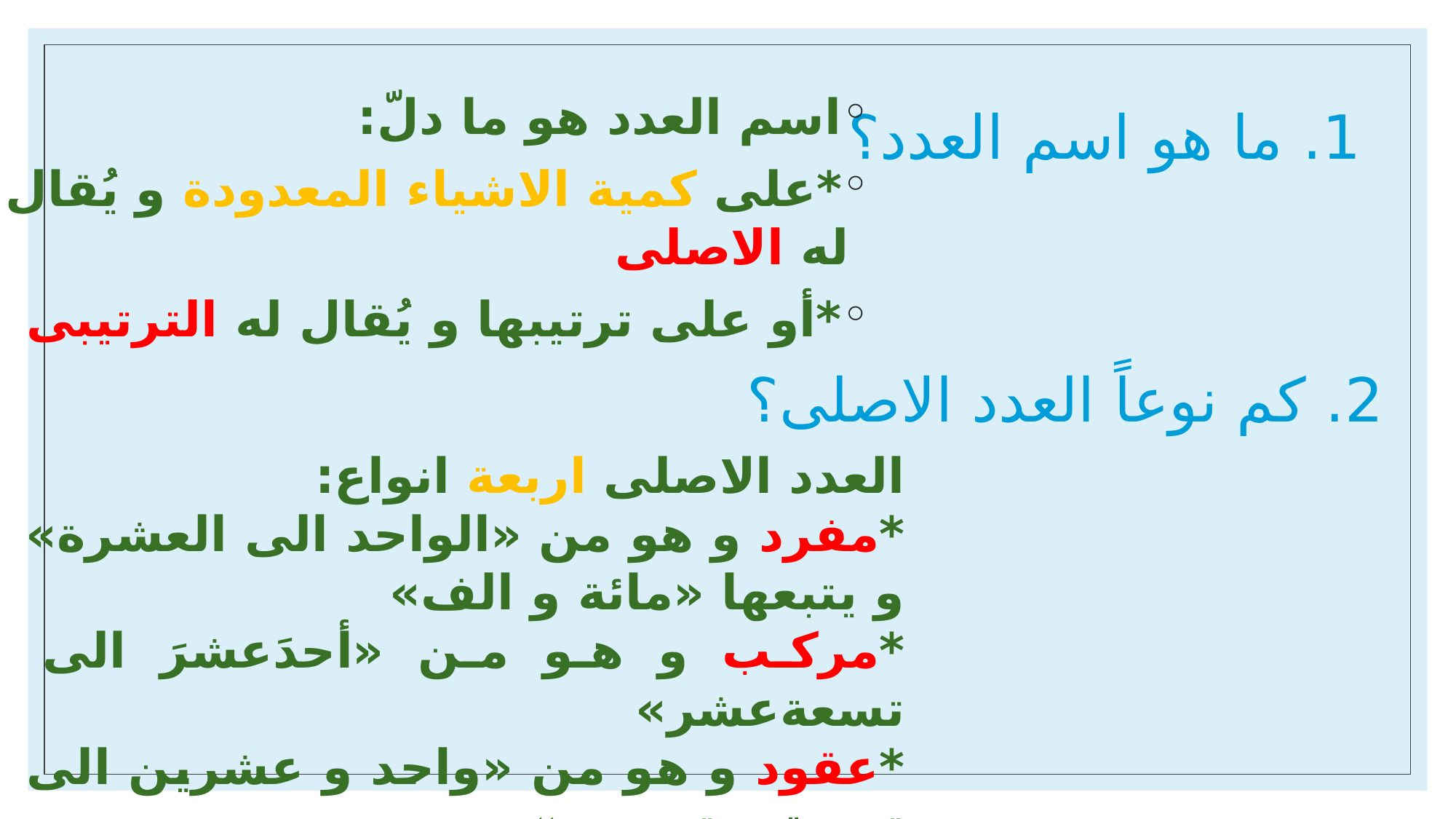

# 1. ما هو اسم العدد؟
اسم العدد هو ما دلّ:
*علی کمیة الاشیاء المعدودة و یُقال له الاصلی
*أو علی ترتیبها و یُقال له الترتیبی

2. کم نوعاً العدد الاصلی؟
العدد الاصلی اربعة انواع:
*مفرد و هو من «الواحد الی العشرة» و یتبعها «مائة و الف»
*مرکب و هو من «أحدَعشرَ الی تسعة‌عشر»
*عقود و هو من «واحد و عشرین الی تسعة و تسعین»
*معطوف و هو من «واحد و عشرین الی تسعة و تسعین»